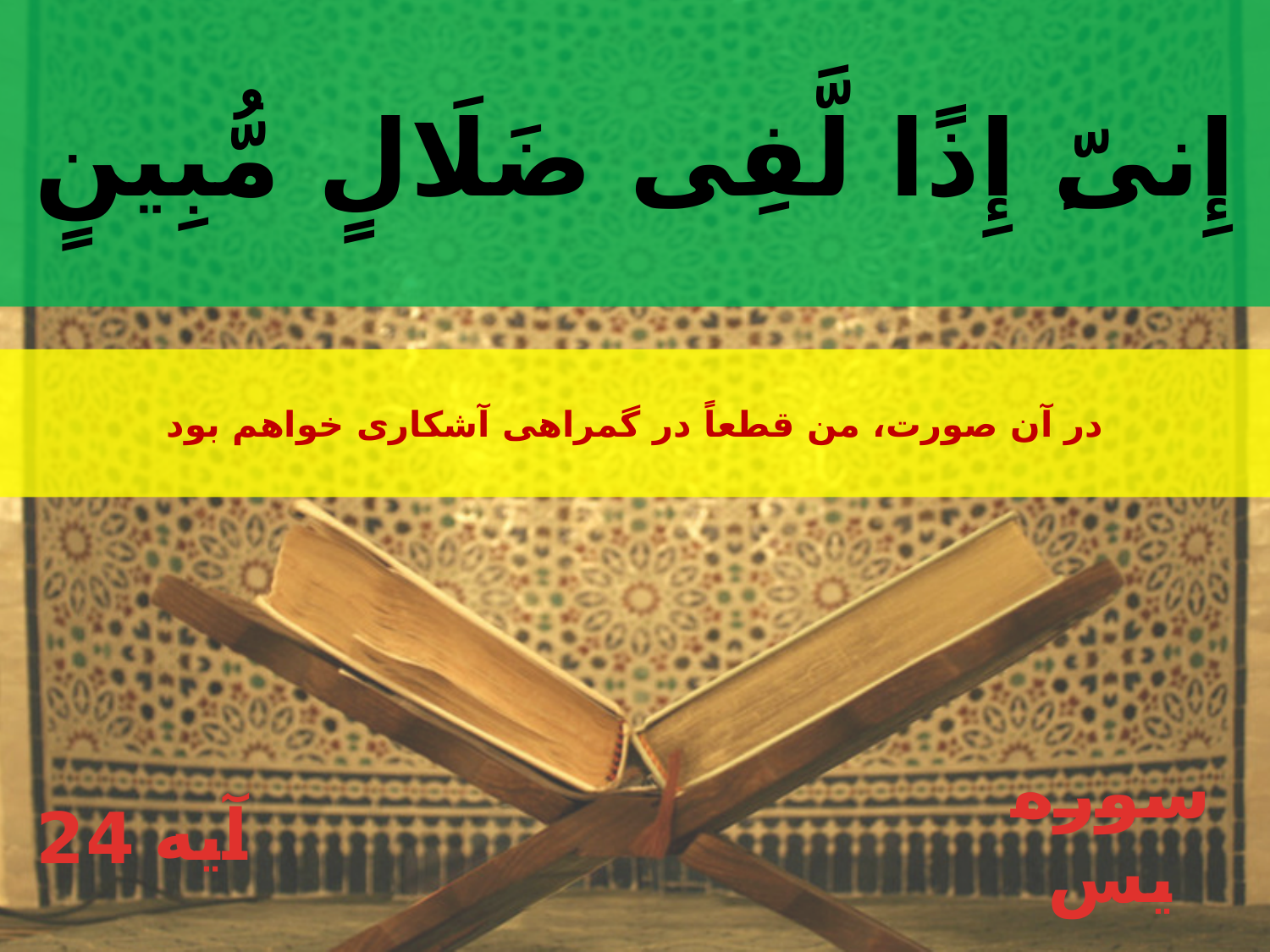

إِنىّ‏ِ إِذًا لَّفِى ضَلَالٍ مُّبِينٍ
در آن صورت، من قطعاً در گمراهى آشكارى خواهم بود
24